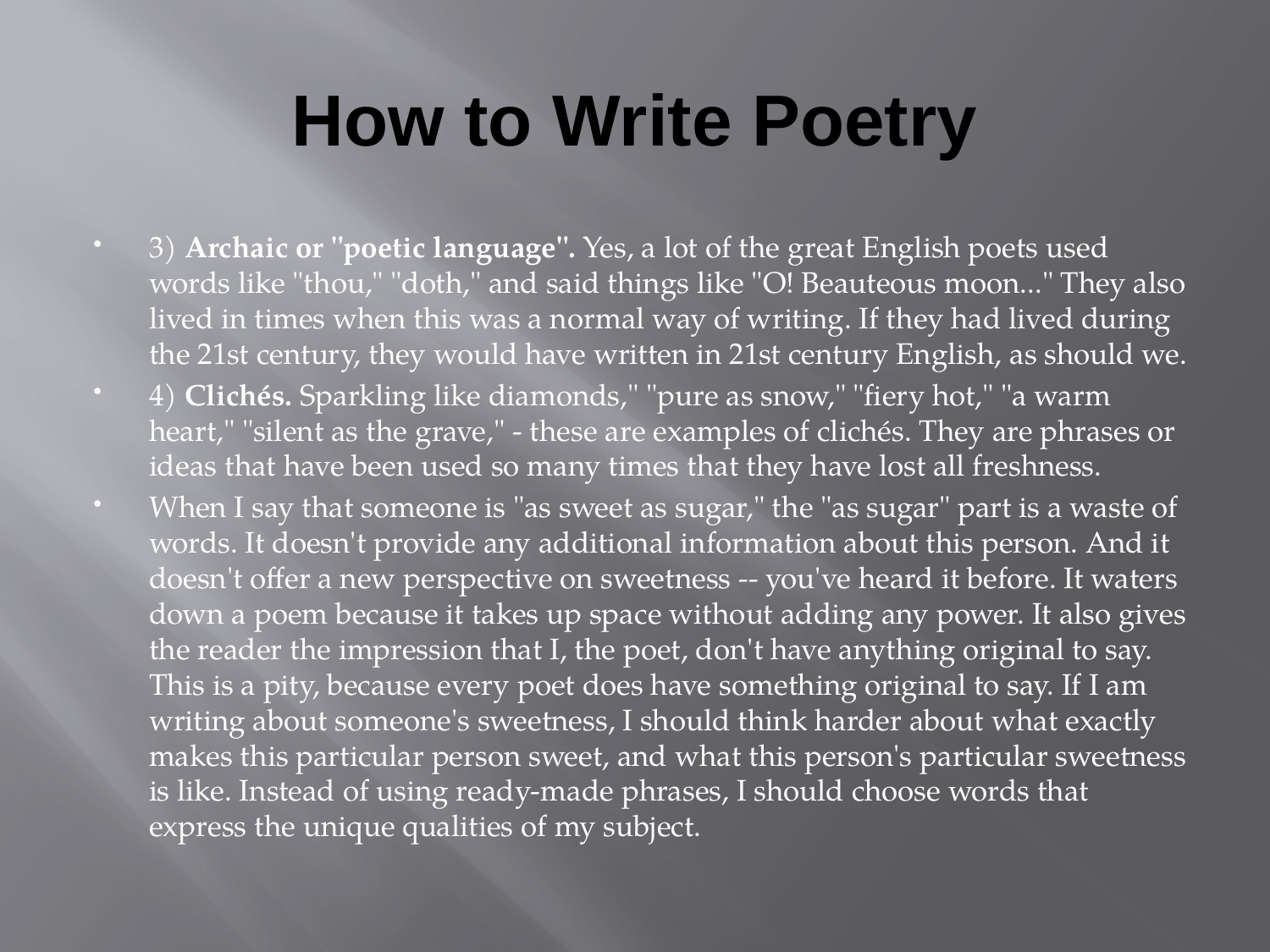

# How to Write Poetry
3) Archaic or "poetic language". Yes, a lot of the great English poets used words like "thou," "doth," and said things like "O! Beauteous moon..." They also lived in times when this was a normal way of writing. If they had lived during the 21st century, they would have written in 21st century English, as should we.
4) Clichés. Sparkling like diamonds," "pure as snow," "fiery hot," "a warm heart," "silent as the grave," - these are examples of clichés. They are phrases or ideas that have been used so many times that they have lost all freshness.
When I say that someone is "as sweet as sugar," the "as sugar" part is a waste of words. It doesn't provide any additional information about this person. And it doesn't offer a new perspective on sweetness -- you've heard it before. It waters down a poem because it takes up space without adding any power. It also gives the reader the impression that I, the poet, don't have anything original to say. This is a pity, because every poet does have something original to say. If I am writing about someone's sweetness, I should think harder about what exactly makes this particular person sweet, and what this person's particular sweetness is like. Instead of using ready-made phrases, I should choose words that express the unique qualities of my subject.